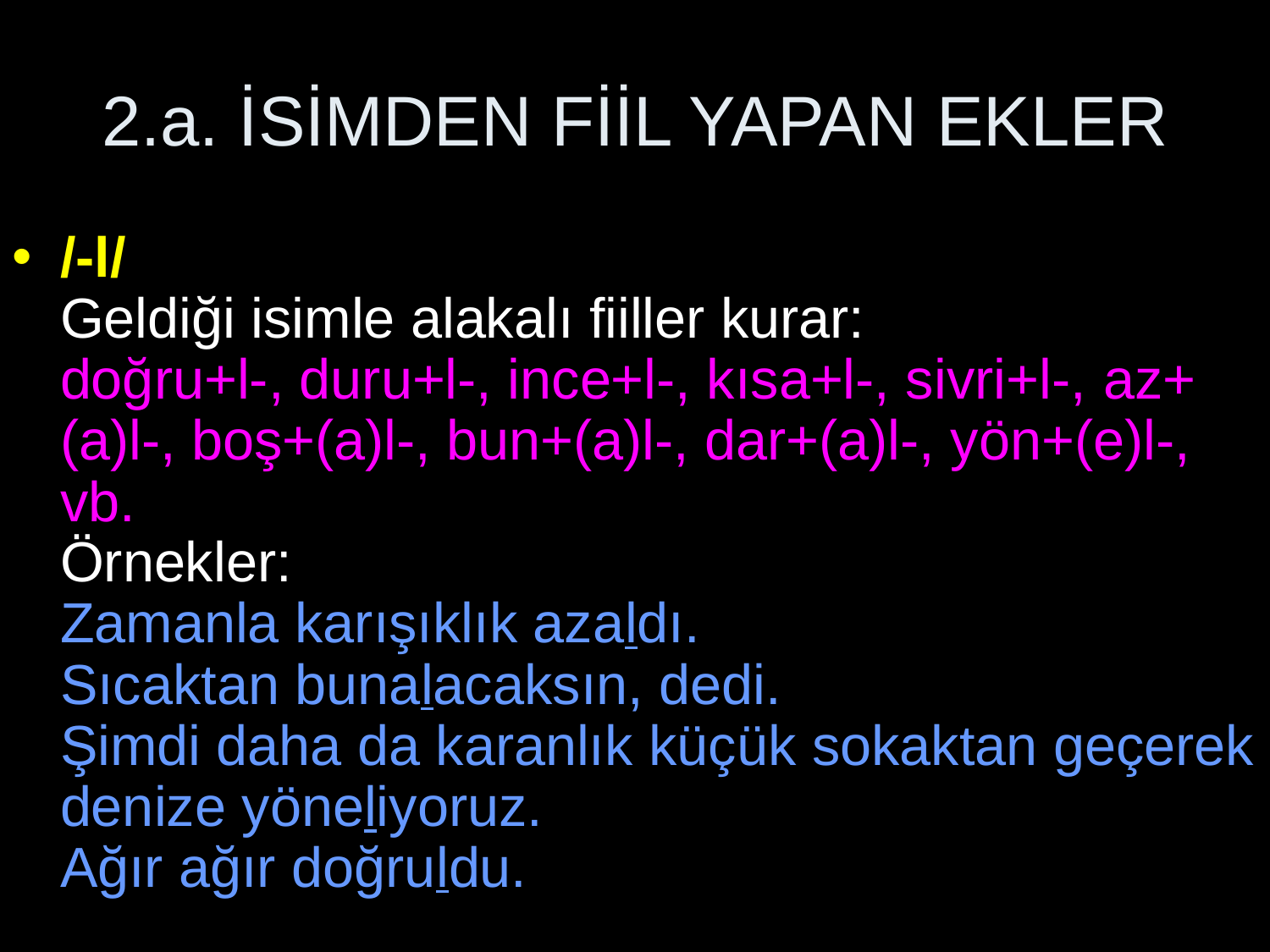

# 2.a. İSİMDEN FİİL YAPAN EKLER
/-l/
Geldiği isimle alakalı fiiller kurar:
doğru+l-, duru+l-, ince+l-, kısa+l-, sivri+l-, az+(a)l-, boş+(a)l-, bun+(a)l-, dar+(a)l-, yön+(e)l-, vb.
Örnekler:
Zamanla karışıklık azaldı.
Sıcaktan bunalacaksın, dedi.
Şimdi daha da karanlık küçük sokaktan geçerek denize yöneliyoruz.
Ağır ağır doğruldu.